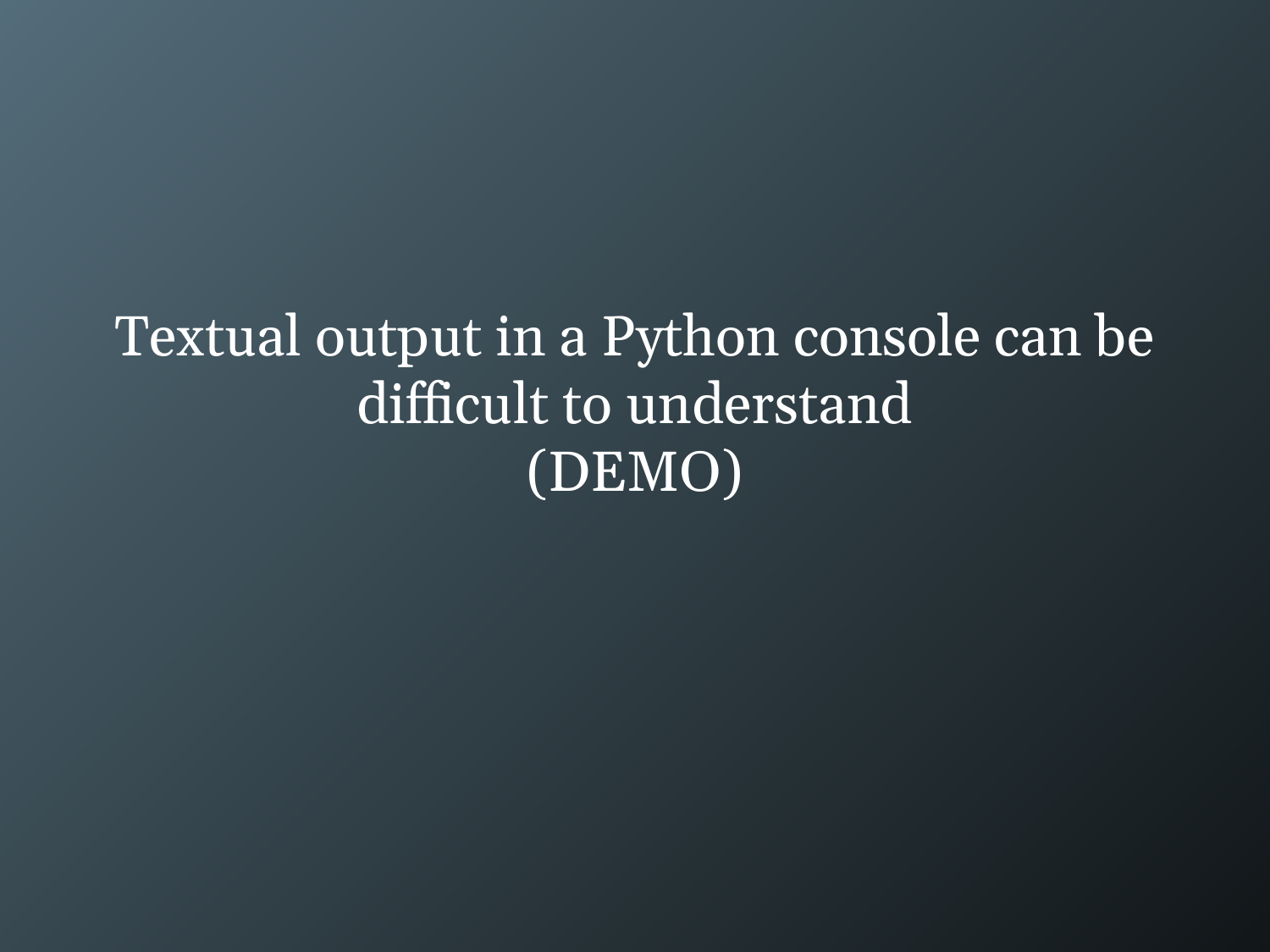

# Textual output in a Python console can be difficult to understand (DEMO)